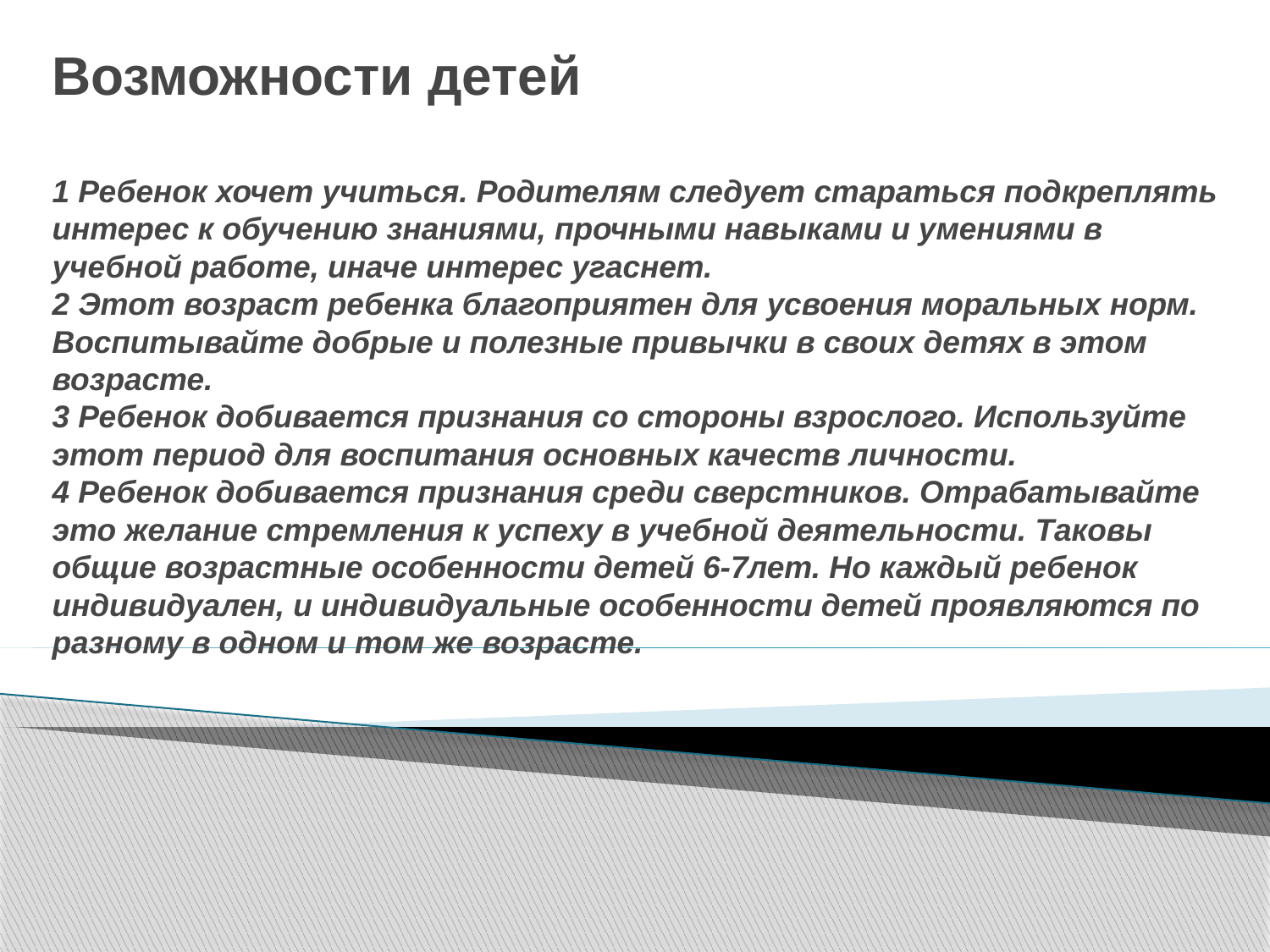

# Возможности детей 1 Ребенок хочет учиться. Родителям следует стараться подкреплять интерес к обучению знаниями, прочными навыками и умениями в учебной работе, иначе интерес угаснет. 2 Этот возраст ребенка благоприятен для усвоения моральных норм. Воспитывайте добрые и полезные привычки в своих детях в этом возрасте. 3 Ребенок добивается признания со стороны взрослого. Используйте этот период для воспитания основных качеств личности. 4 Ребенок добивается признания среди сверстников. Отрабатывайте это желание стремления к успеху в учебной деятельности. Таковы общие возрастные особенности детей 6-7лет. Но каждый ребенок индивидуален, и индивидуальные особенности детей проявляются по разному в одном и том же возрасте.